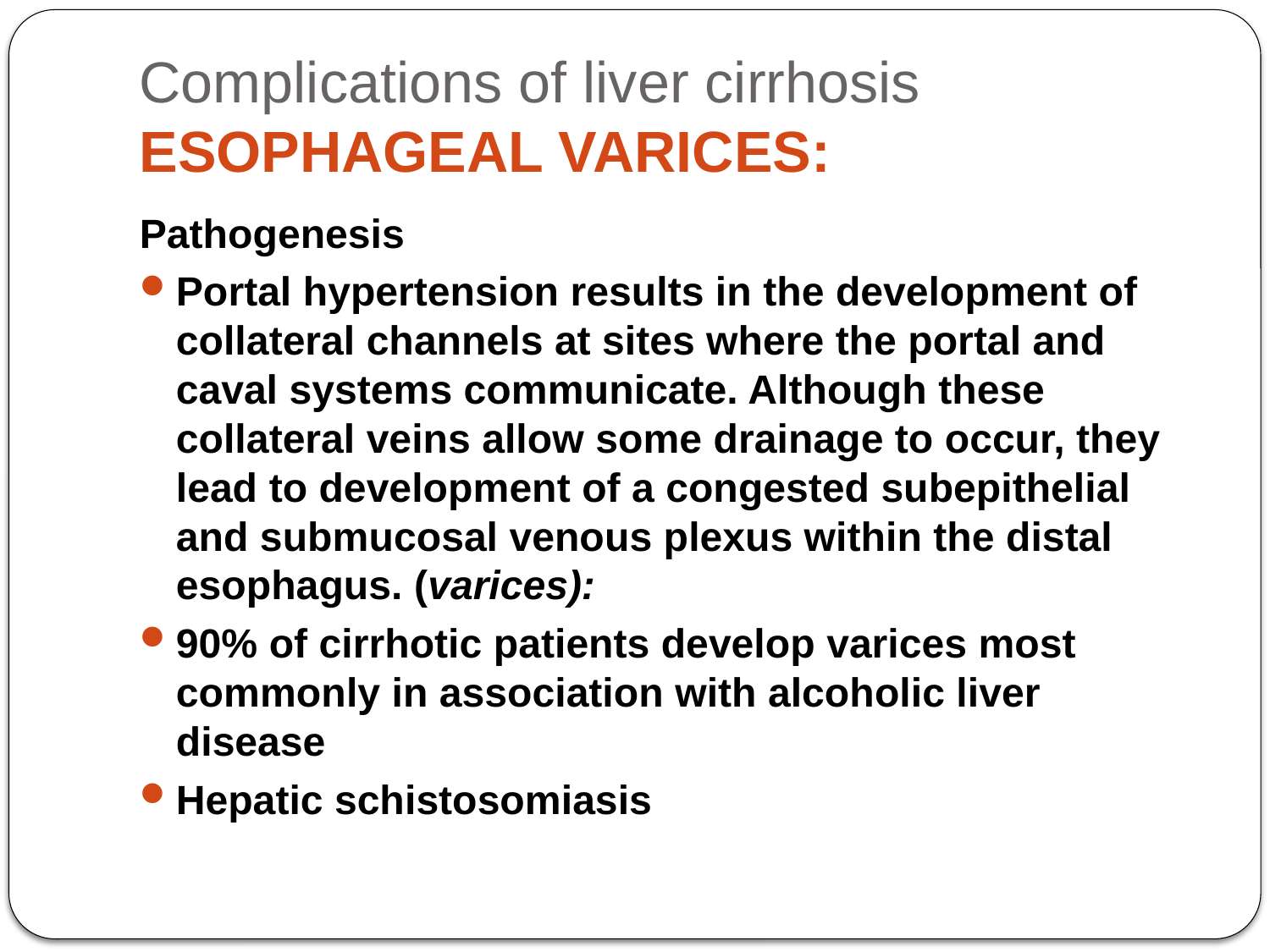

# Complications of liver cirrhosis ESOPHAGEAL VARICES:
Pathogenesis
Portal hypertension results in the development of collateral channels at sites where the portal and caval systems communicate. Although these collateral veins allow some drainage to occur, they lead to development of a congested subepithelial and submucosal venous plexus within the distal esophagus. (varices):
90% of cirrhotic patients develop varices most commonly in association with alcoholic liver disease
Hepatic schistosomiasis